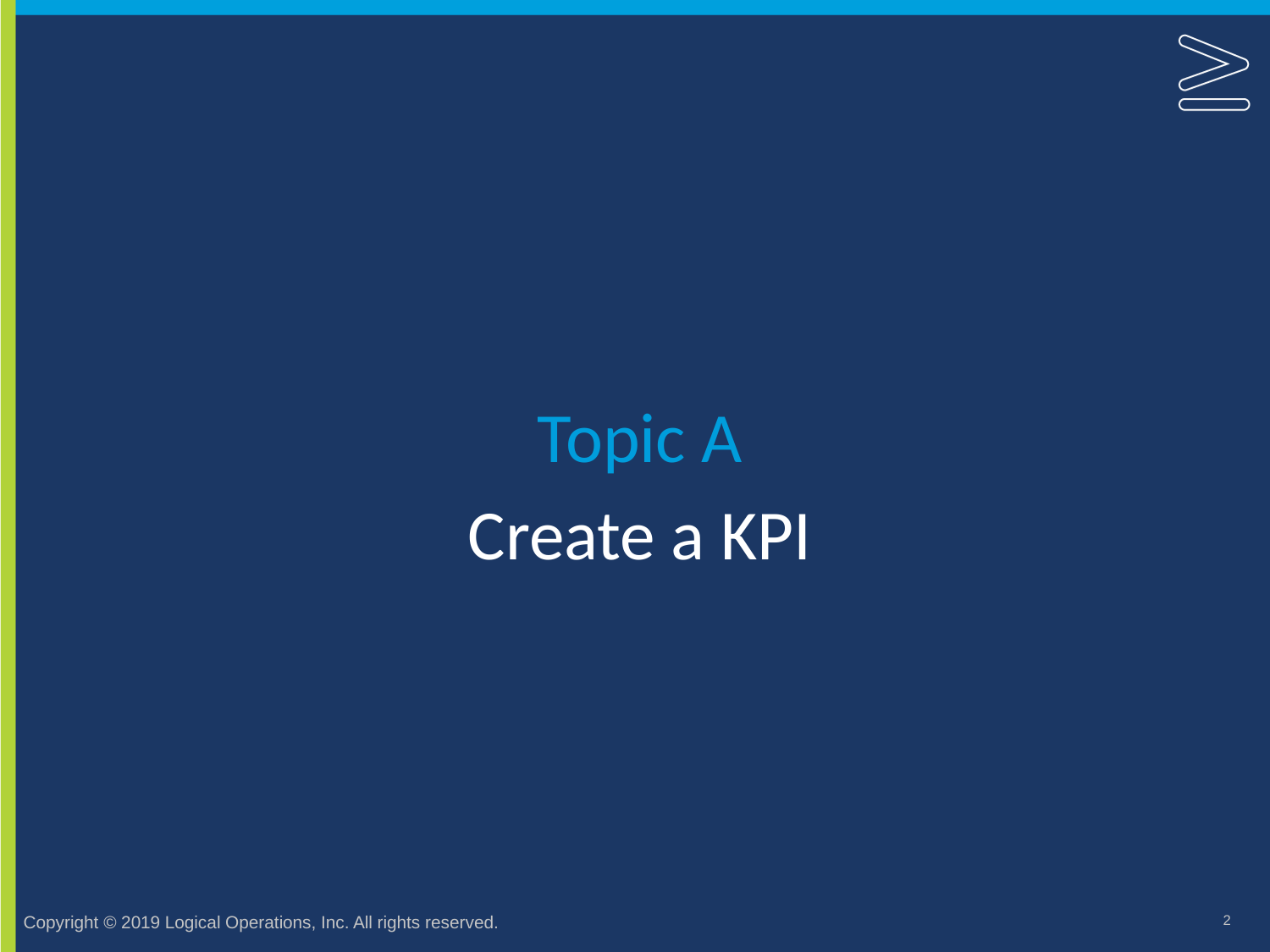

Topic A
# Create a KPI
2